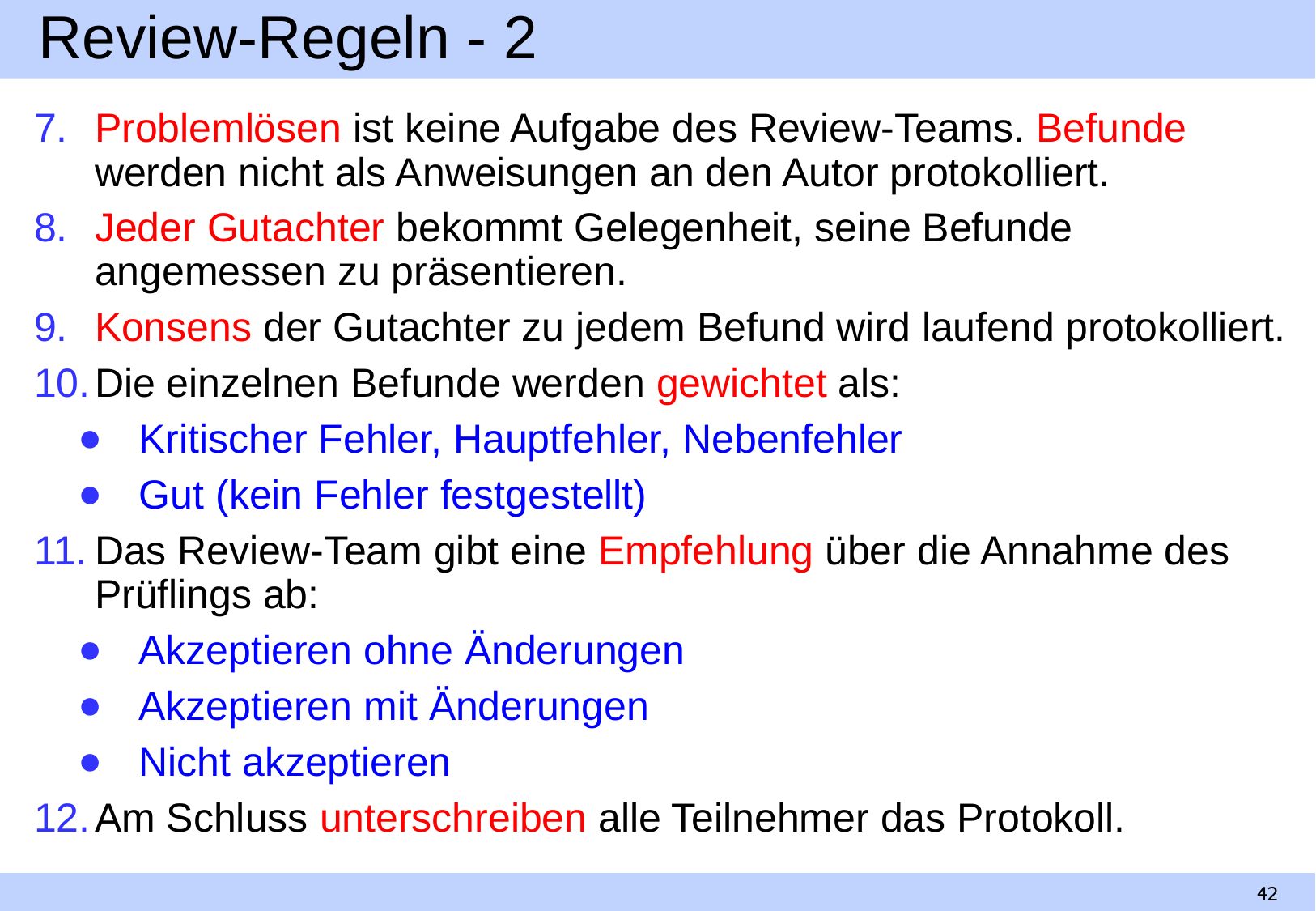

# Review-Regeln - 2
Problemlösen ist keine Aufgabe des Review-Teams. Befunde werden nicht als Anweisungen an den Autor protokolliert.
Jeder Gutachter bekommt Gelegenheit, seine Befunde angemessen zu präsentieren.
Konsens der Gutachter zu jedem Befund wird laufend protokolliert.
Die einzelnen Befunde werden gewichtet als:
Kritischer Fehler, Hauptfehler, Nebenfehler
Gut (kein Fehler festgestellt)
Das Review-Team gibt eine Empfehlung über die Annahme des Prüflings ab:
Akzeptieren ohne Änderungen
Akzeptieren mit Änderungen
Nicht akzeptieren
Am Schluss unterschreiben alle Teilnehmer das Protokoll.

42